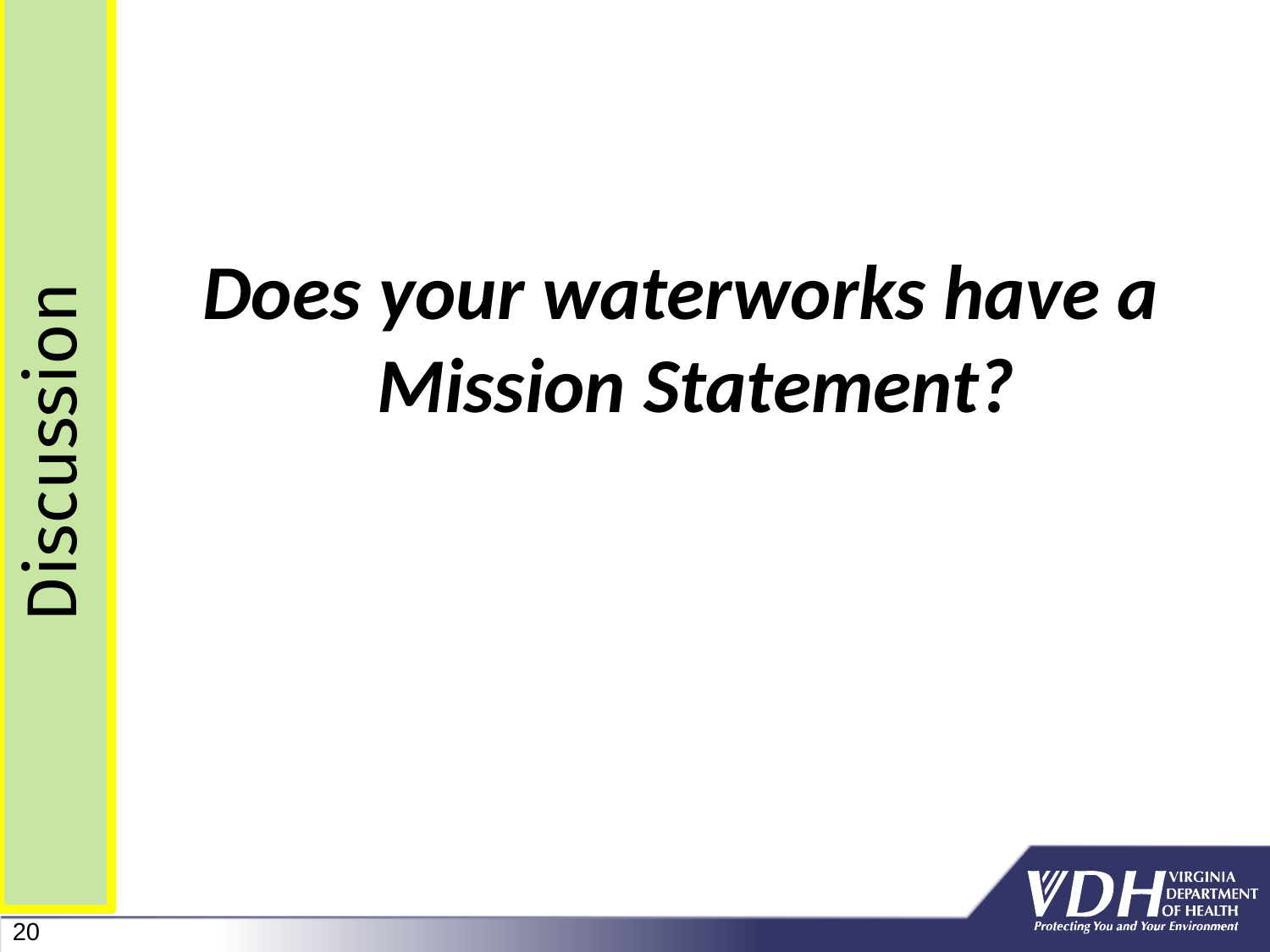

Discussion

Does your waterworks have a Mission Statement?